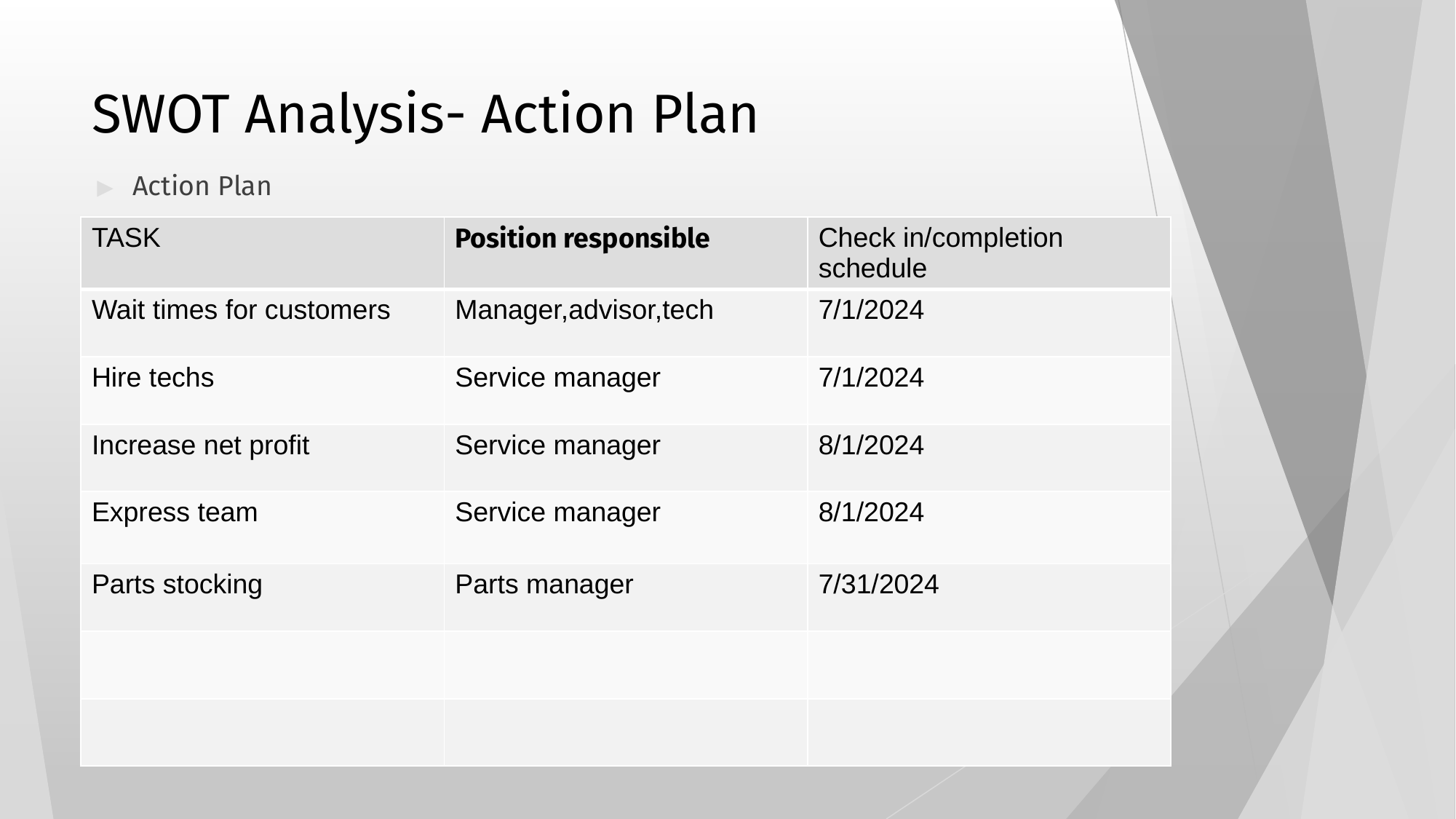

# SWOT Analysis- Action Plan
Action Plan

| TASK | Position responsible | Check in/completion schedule |
| --- | --- | --- |
| Wait times for customers | Manager,advisor,tech | 7/1/2024 |
| Hire techs | Service manager | 7/1/2024 |
| Increase net profit | Service manager | 8/1/2024 |
| Express team | Service manager | 8/1/2024 |
| Parts stocking | Parts manager | 7/31/2024 |
|  |  |  |
|  |  |  |